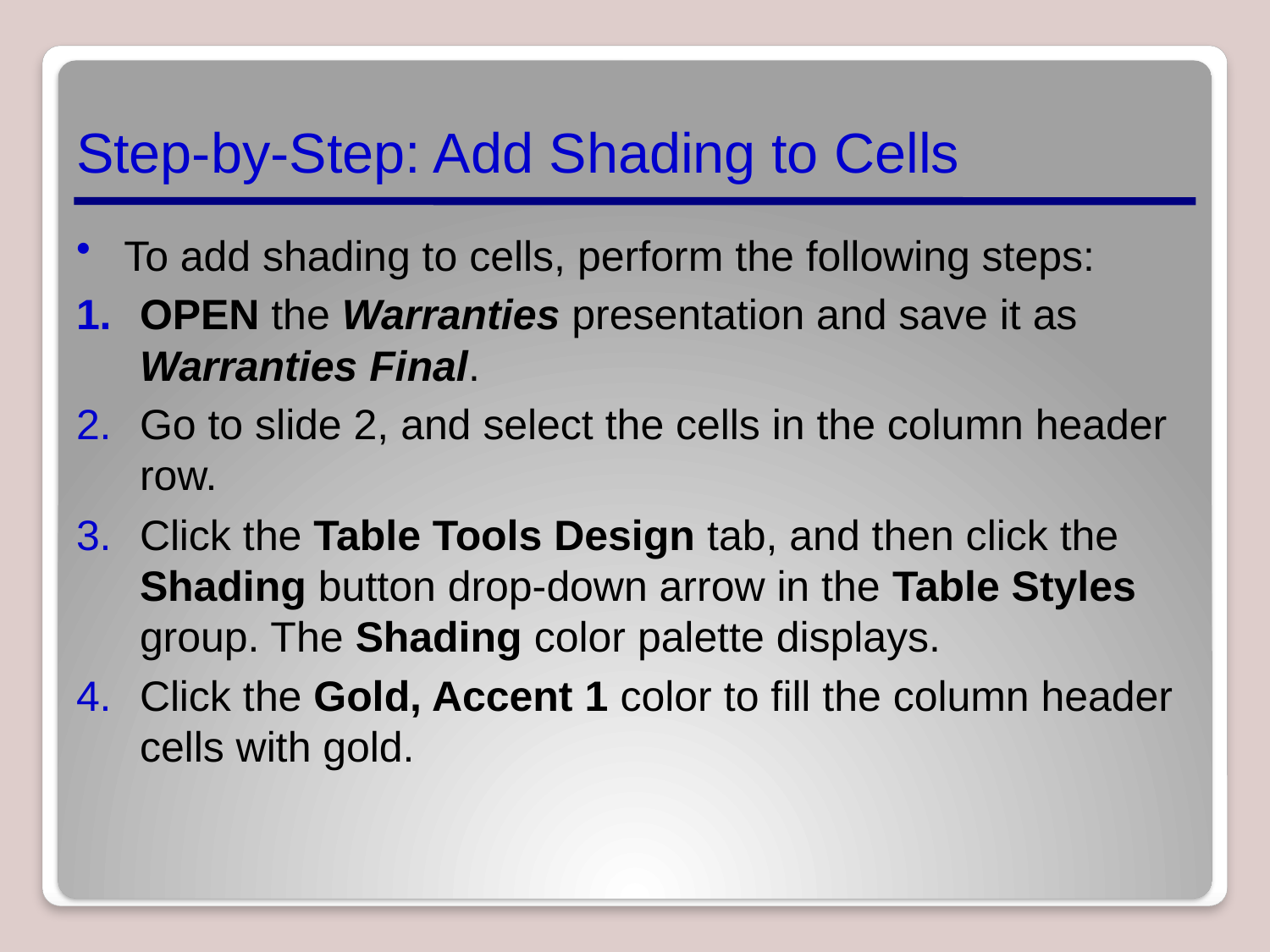

# Step-by-Step: Add Shading to Cells
To add shading to cells, perform the following steps:
OPEN the Warranties presentation and save it as Warranties Final.
Go to slide 2, and select the cells in the column header row.
Click the Table Tools Design tab, and then click the Shading button drop-down arrow in the Table Styles group. The Shading color palette displays.
Click the Gold, Accent 1 color to fill the column header cells with gold.